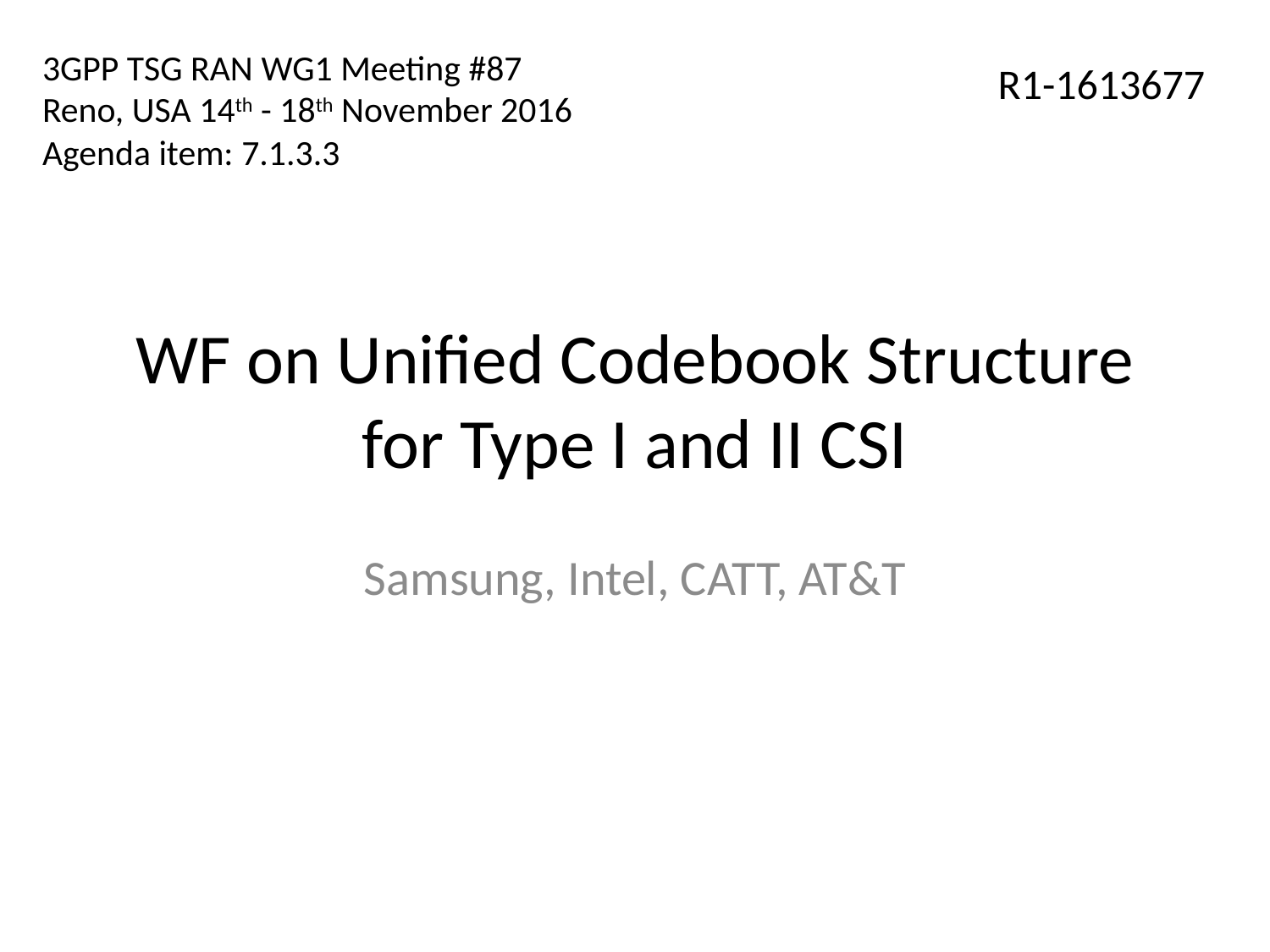

3GPP TSG RAN WG1 Meeting #87
Reno, USA 14th - 18th November 2016
Agenda item: 7.1.3.3
R1-1613677
# WF on Unified Codebook Structure for Type I and II CSI
Samsung, Intel, CATT, AT&T